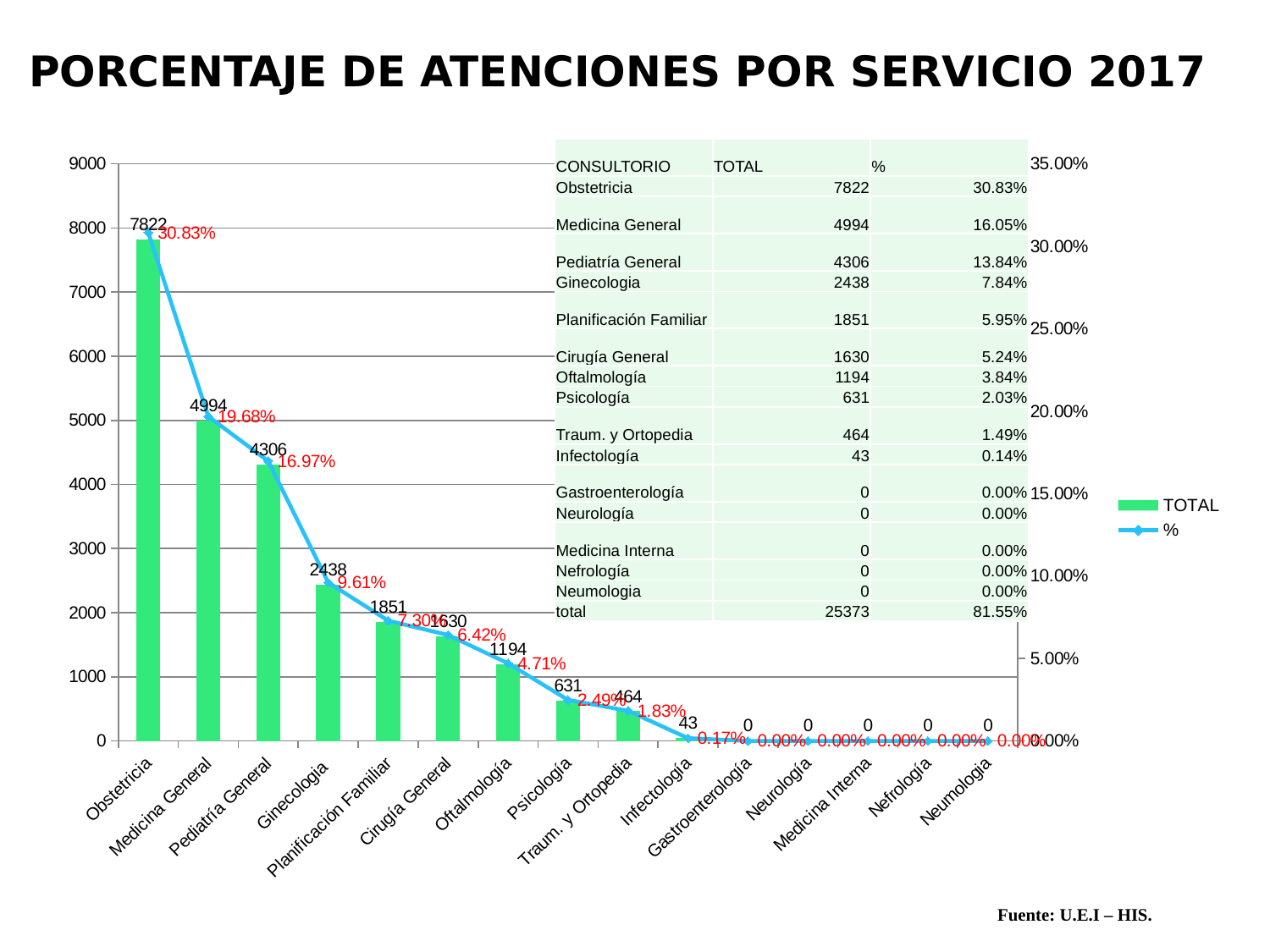

PORCENTAJE DE ATENCIONES POR SERVICIO 2017

### Chart

| Category | TOTAL | % |
|---|---|---|
| Obstetricia | 7822.0 | 0.308280455602412 |
| Medicina General | 4994.0 | 0.19682339494738502 |
| Pediatría General | 4306.0 | 0.16970795727742088 |
| Ginecologia  | 2438.0 | 0.09608639104559966 |
| Planificación Familiar | 1851.0 | 0.07295156268474362 |
| Cirugía General | 1630.0 | 0.0642415165727348 |
| Oftalmología | 1194.0 | 0.04705789618886218 |
| Psicología | 631.0 | 0.024868955188586294 |
| Traum. y Ortopedia | 464.0 | 0.018287155637882788 |
| Infectología | 43.0 | 0.0016947148543727585 |
| Gastroenterología | 0.0 | 0.0 |
| Neurología | 0.0 | 0.0 |
| Medicina Interna | 0.0 | 0.0 |
| Nefrología | 0.0 | 0.0 |
| Neumologia | 0.0 | 0.0 |
| CONSULTORIO | TOTAL | % |
| --- | --- | --- |
| Obstetricia | 7822 | 30.83% |
| Medicina General | 4994 | 16.05% |
| Pediatría General | 4306 | 13.84% |
| Ginecologia | 2438 | 7.84% |
| Planificación Familiar | 1851 | 5.95% |
| Cirugía General | 1630 | 5.24% |
| Oftalmología | 1194 | 3.84% |
| Psicología | 631 | 2.03% |
| Traum. y Ortopedia | 464 | 1.49% |
| Infectología | 43 | 0.14% |
| Gastroenterología | 0 | 0.00% |
| Neurología | 0 | 0.00% |
| Medicina Interna | 0 | 0.00% |
| Nefrología | 0 | 0.00% |
| Neumologia | 0 | 0.00% |
| total | 25373 | 81.55% |
Fuente: U.E.I – HIS.